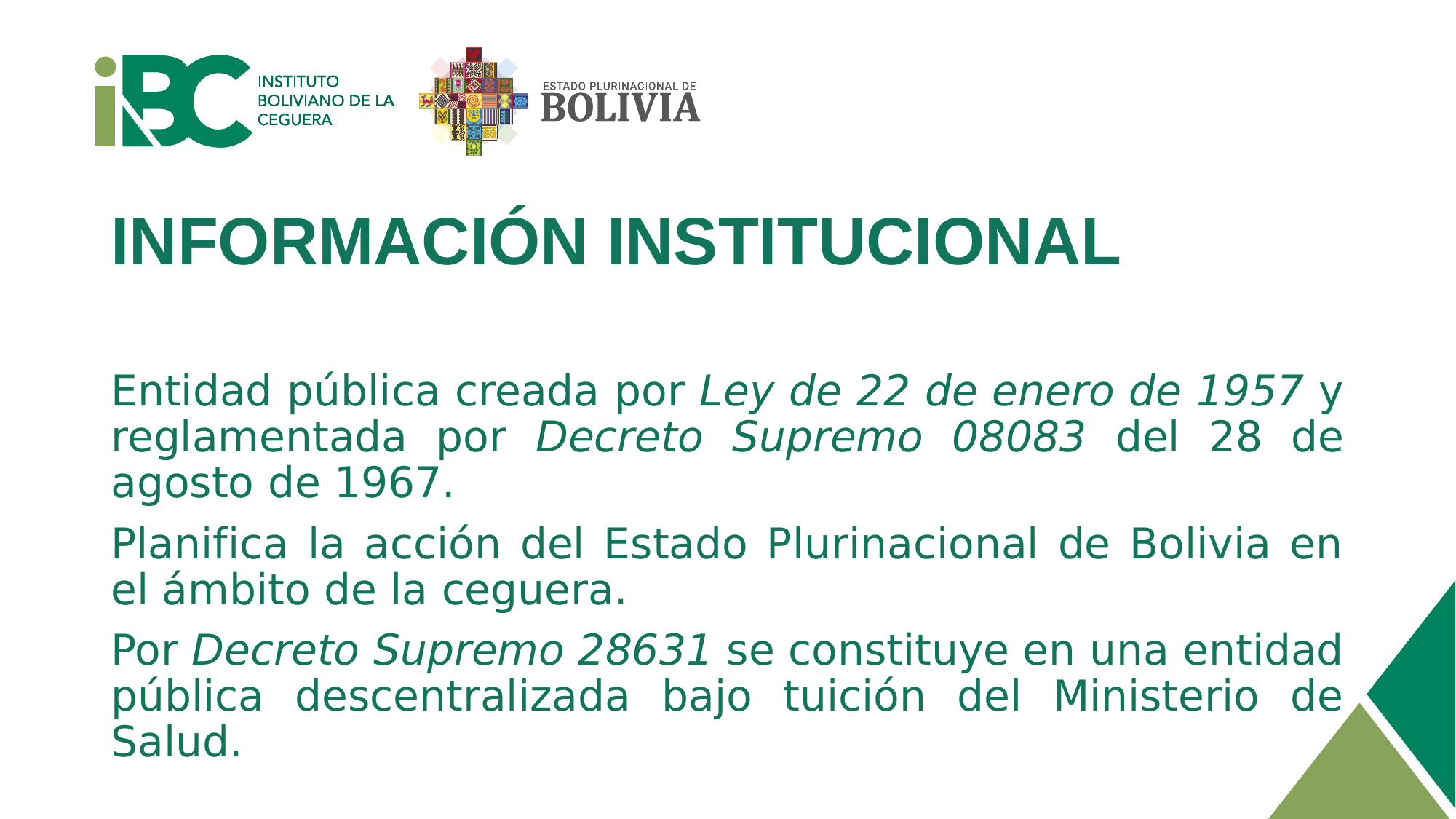

# INFORMACIÓN INSTITUCIONAL
Entidad pública creada por Ley de 22 de enero de 1957 y reglamentada por Decreto Supremo 08083 del 28 de agosto de 1967.
Planifica la acción del Estado Plurinacional de Bolivia en el ámbito de la ceguera.
Por Decreto Supremo 28631 se constituye en una entidad pública descentralizada bajo tuición del Ministerio de Salud.